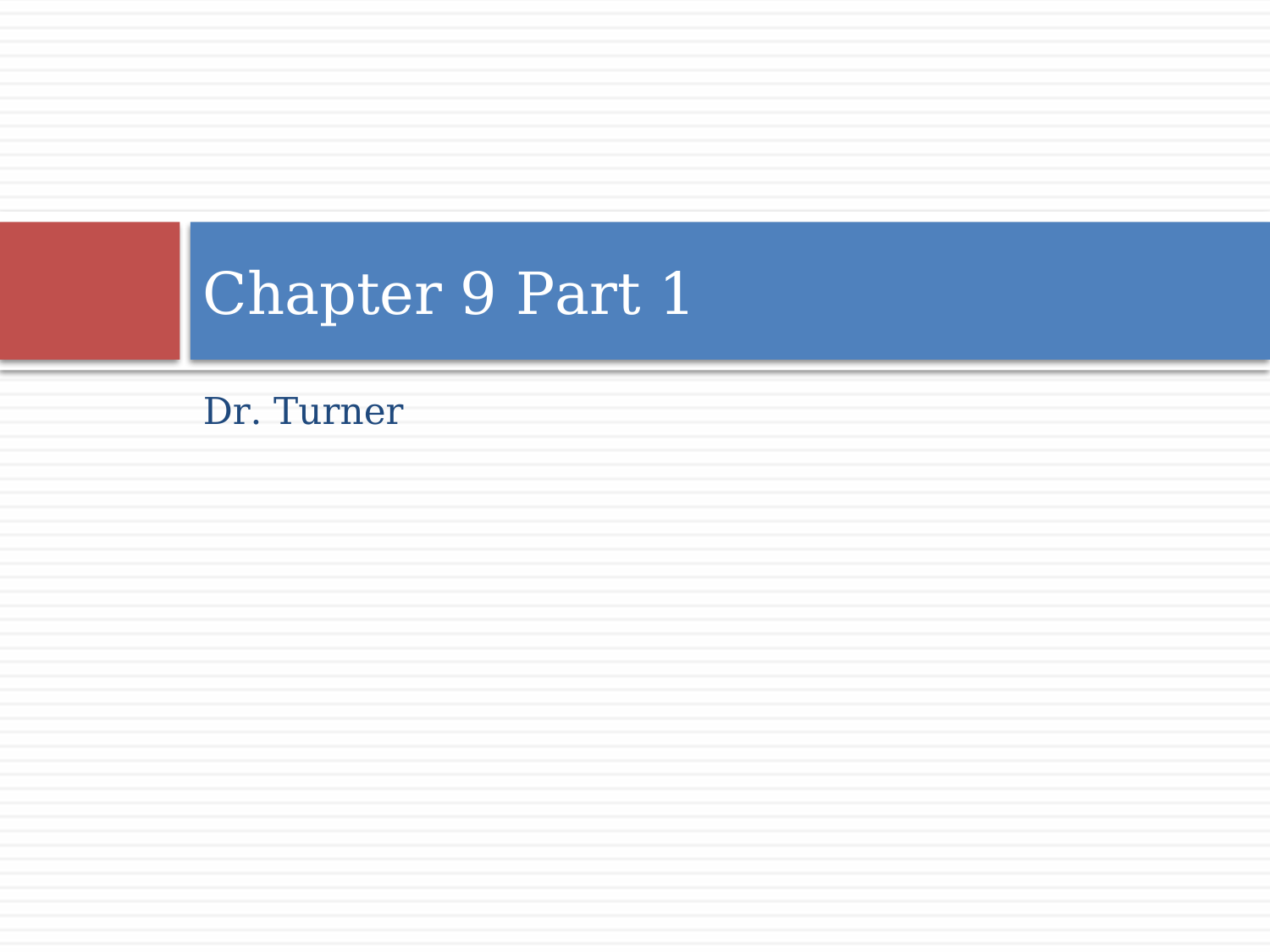

# Chapter 9 Part 1
Dr. Turner